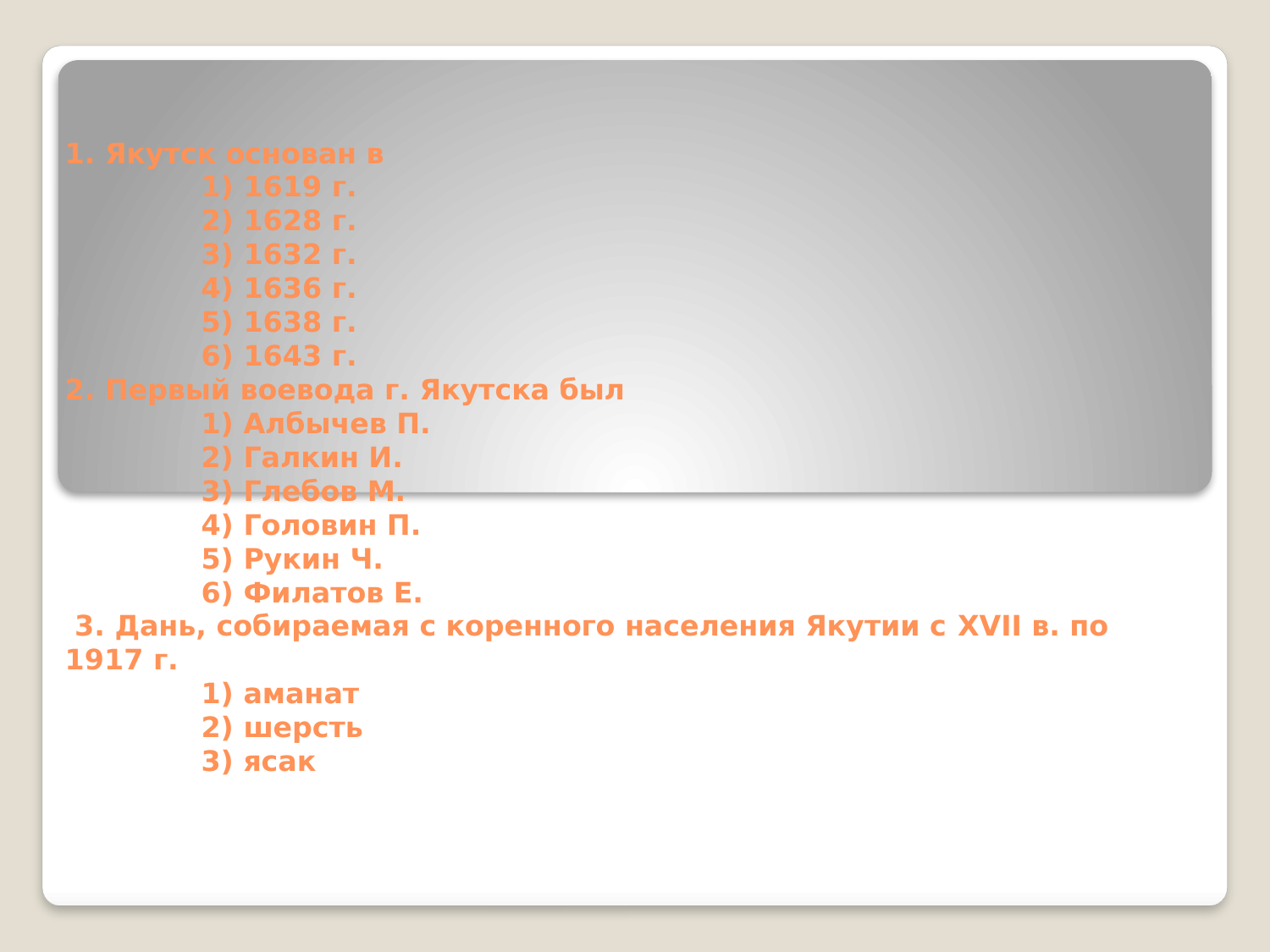

# 1. Якутск основан в 1) 1619 г. 2) 1628 г. 3) 1632 г. 4) 1636 г. 5) 1638 г. 6) 1643 г. 2. Первый воевода г. Якутска был 1) Албычев П. 2) Галкин И. 3) Глебов М. 4) Головин П. 5) Рукин Ч. 6) Филатов Е. 3. Дань, собираемая с коренного населения Якутии с XVII в. по 1917 г. 1) аманат 2) шерсть 3) ясак